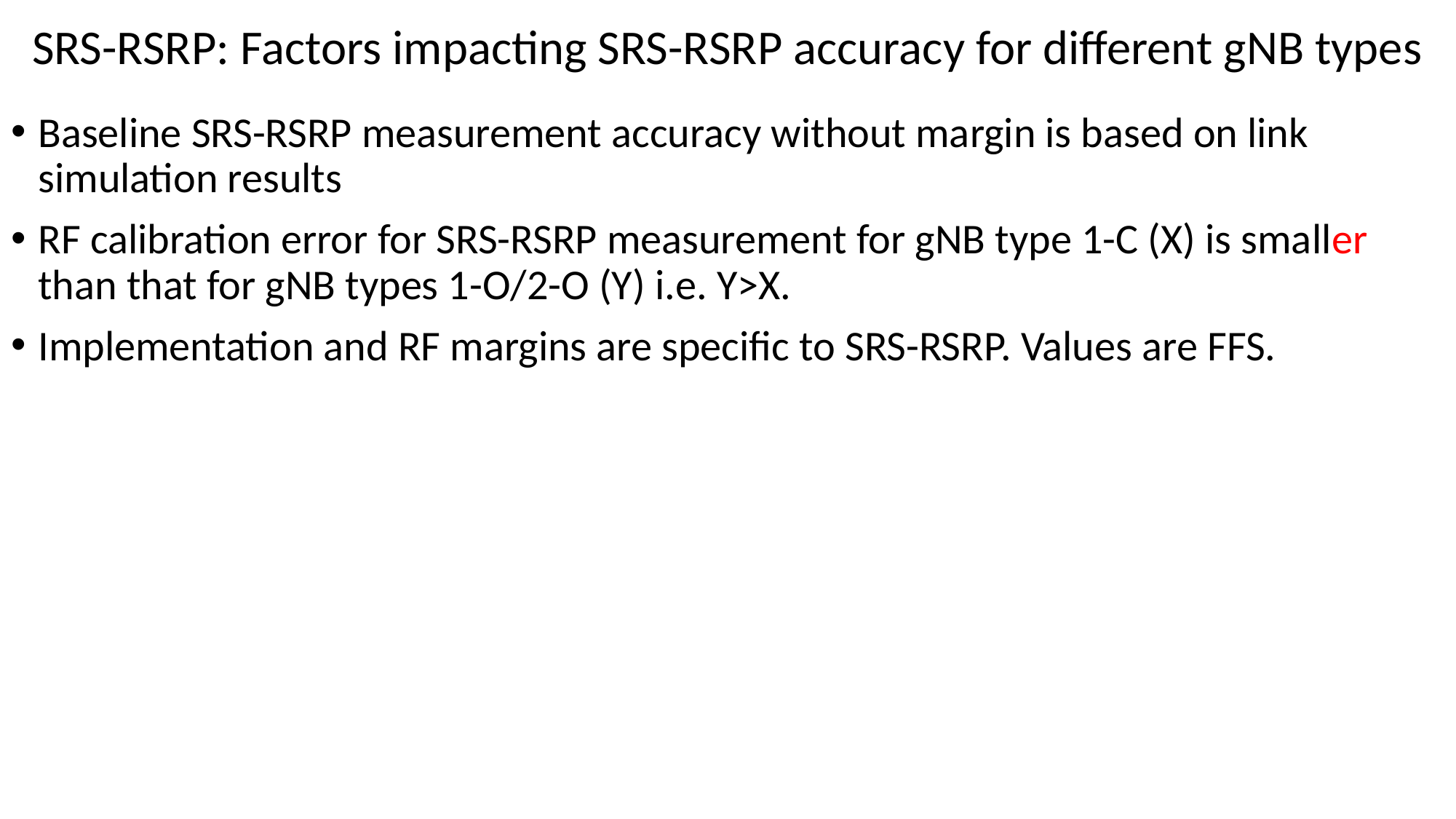

# SRS-RSRP: Factors impacting SRS-RSRP accuracy for different gNB types
Baseline SRS-RSRP measurement accuracy without margin is based on link simulation results
RF calibration error for SRS-RSRP measurement for gNB type 1-C (X) is smaller than that for gNB types 1-O/2-O (Y) i.e. Y>X.
Implementation and RF margins are specific to SRS-RSRP. Values are FFS.